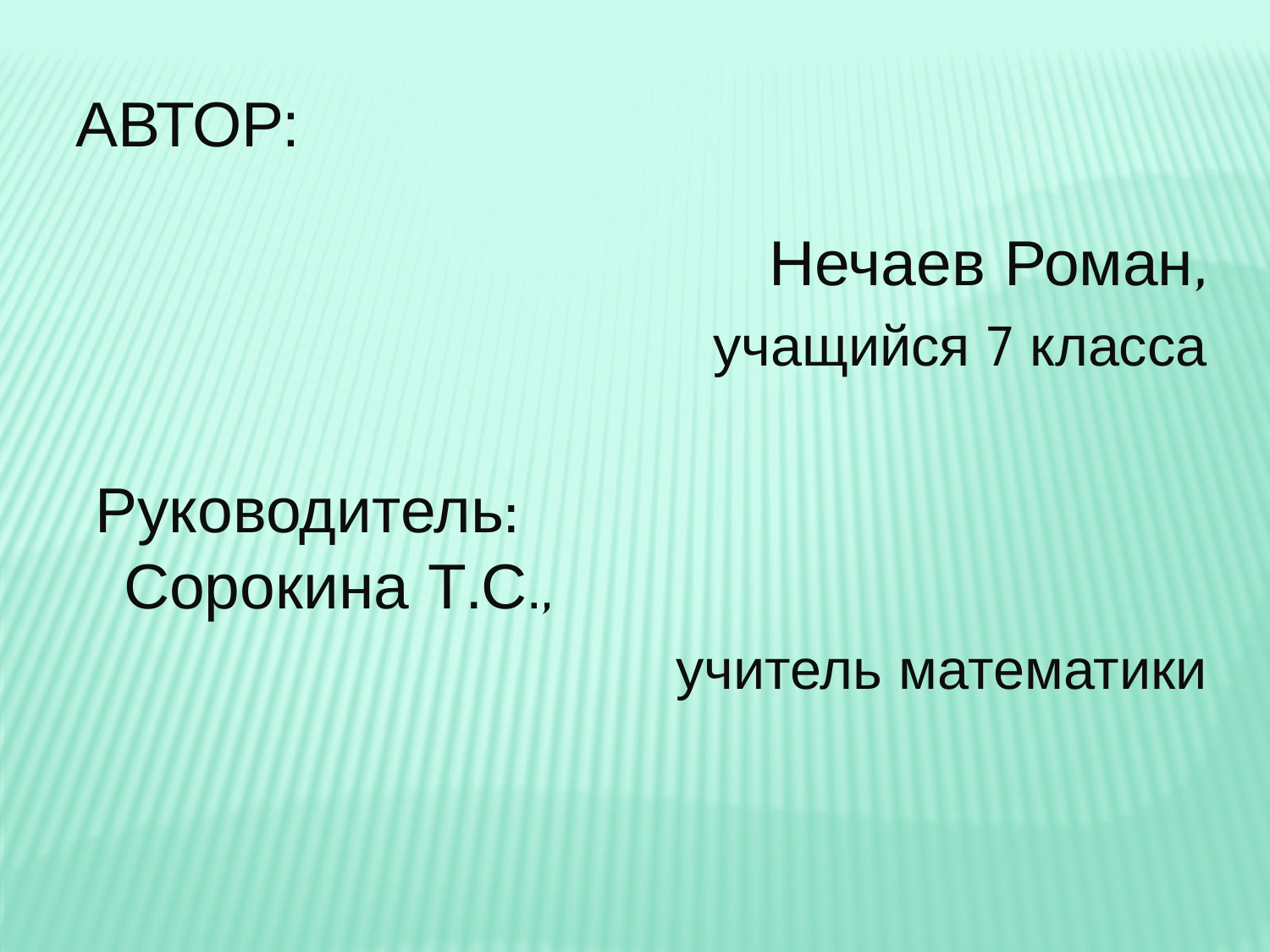

Автор:
Нечаев Роман,
учащийся 7 класса

 Руководитель:                       Сорокина Т.С.,
 учитель математики